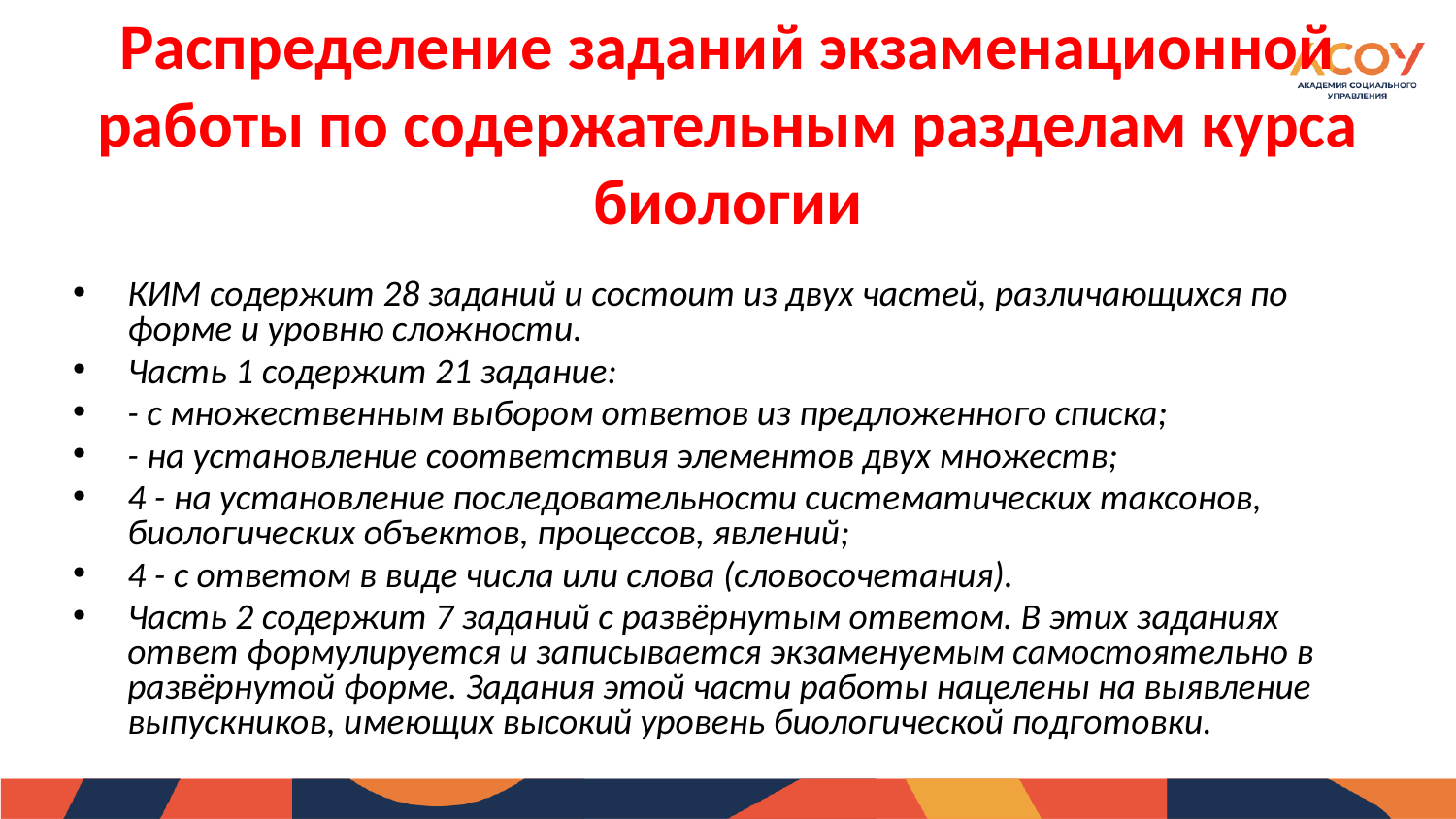

Распределение заданий экзаменационной работы по содержательным разделам курса биологии
КИМ содержит 28 заданий и состоит из двух частей, различающихся по форме и уровню сложности.
Часть 1 содержит 21 задание:
- с множественным выбором ответов из предложенного списка;
- на установление соответствия элементов двух множеств;
4 - на установление последовательности систематических таксонов, биологических объектов, процессов, явлений;
4 - с ответом в виде числа или слова (словосочетания).
Часть 2 содержит 7 заданий с развёрнутым ответом. В этих заданиях ответ формулируется и записывается экзаменуемым самостоятельно в развёрнутой форме. Задания этой части работы нацелены на выявление выпускников, имеющих высокий уровень биологической подготовки.